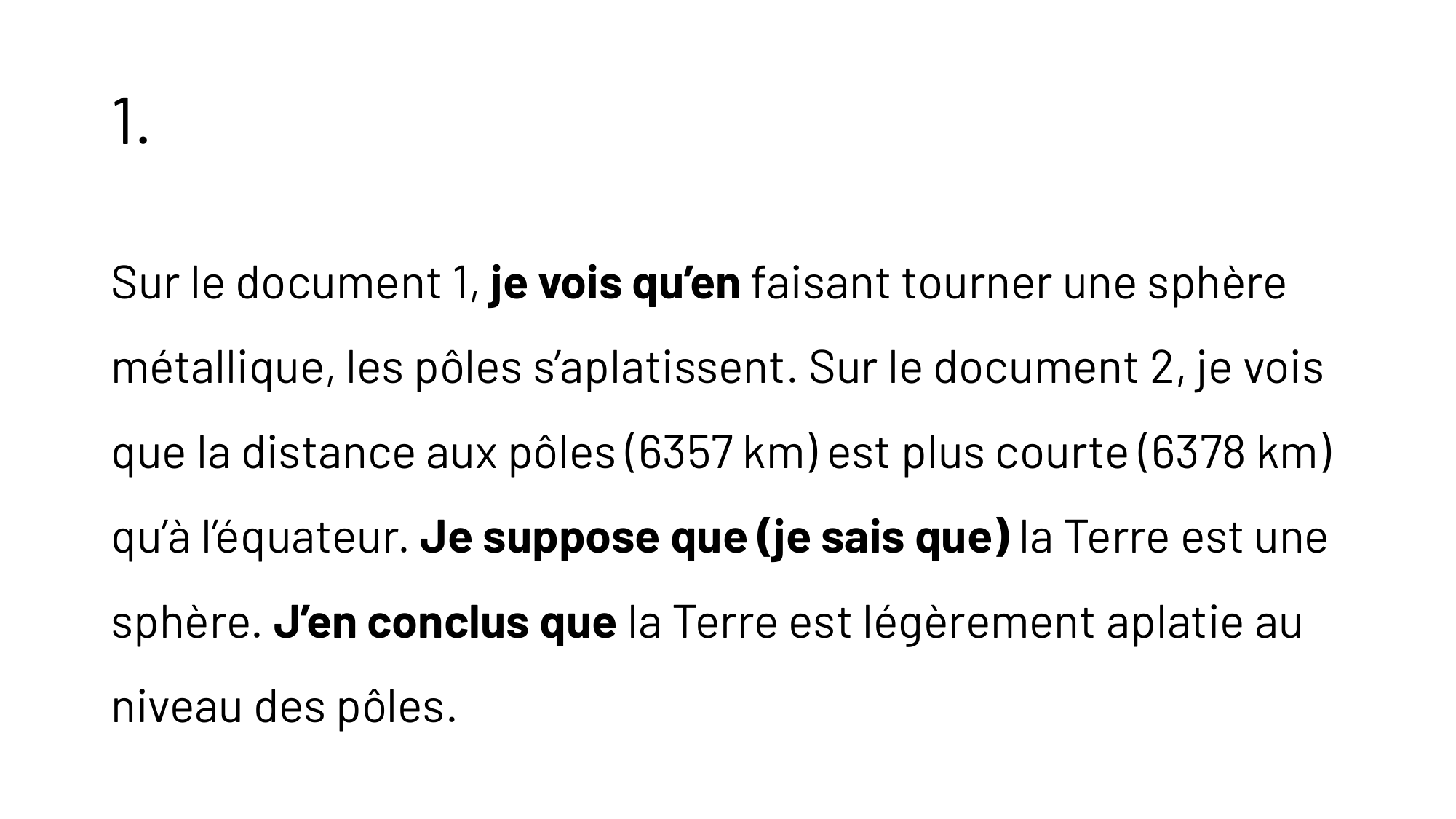

# 1.
Sur le document 1, je vois qu’en faisant tourner une sphère métallique, les pôles s’aplatissent. Sur le document 2, je vois que la distance aux pôles (6357 km) est plus courte (6378 km) qu’à l’équateur. Je suppose que (je sais que) la Terre est une sphère. J’en conclus que la Terre est légèrement aplatie au niveau des pôles.